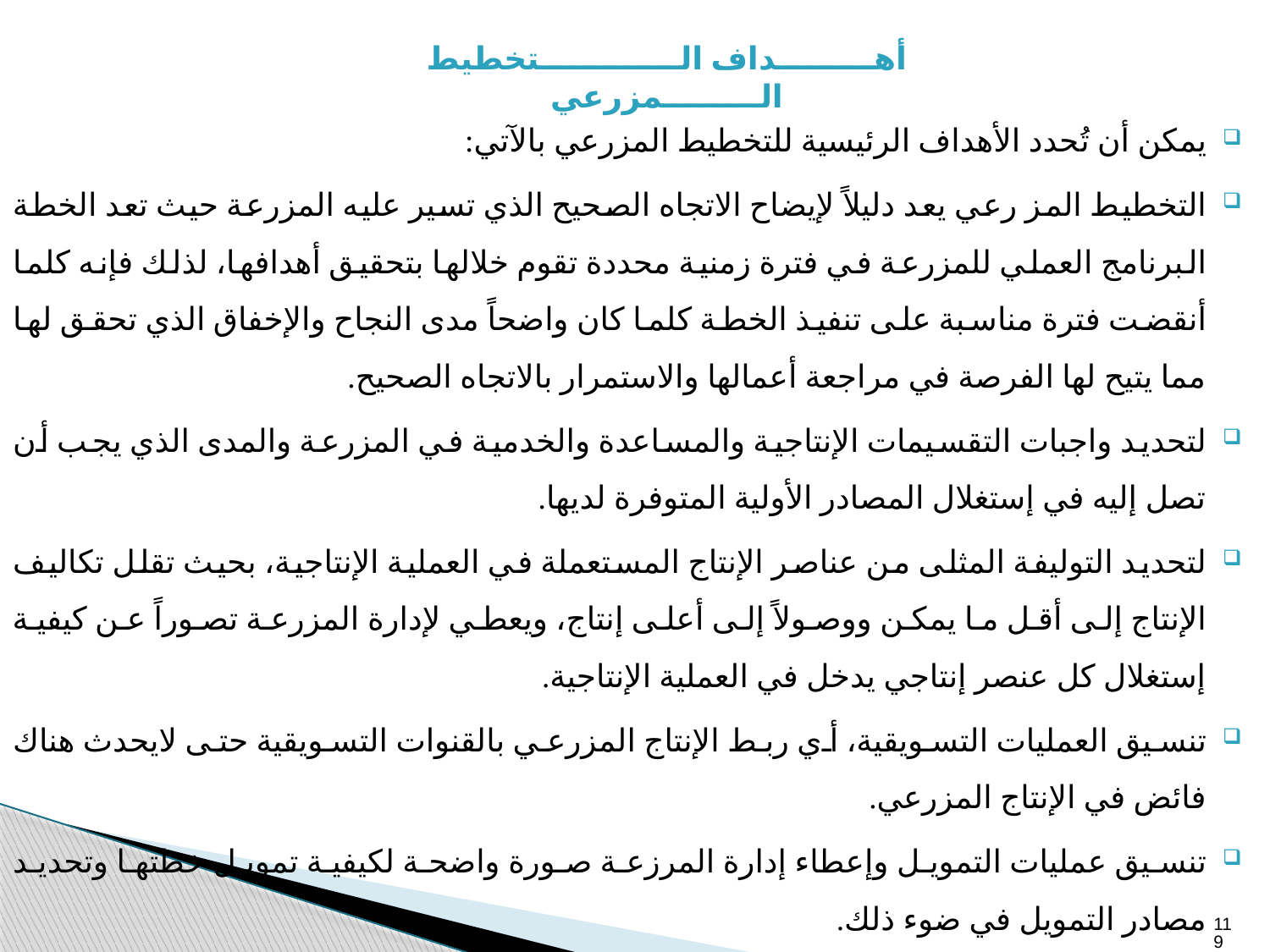

#
أهـــــــــداف الـــــــــــــتخطيط الـــــــــمزرعي
يمكن أن تُحدد الأهداف الرئيسية للتخطيط المزرعي بالآتي:
التخطيط المز رعي يعد دليلاً لإيضاح الاتجاه الصحيح الذي تسير عليه المزرعة حيث تعد الخطة البرنامج العملي للمزرعة في فترة زمنية محددة تقوم خلالها بتحقيق أهدافها، لذلك فإنه كلما أنقضت فترة مناسبة على تنفيذ الخطة كلما كان واضحاً مدى النجاح والإخفاق الذي تحقق لها مما يتيح لها الفرصة في مراجعة أعمالها والاستمرار بالاتجاه الصحيح.
لتحديد واجبات التقسيمات الإنتاجية والمساعدة والخدمية في المزرعة والمدى الذي يجب أن تصل إليه في إستغلال المصادر الأولية المتوفرة لديها.
لتحديد التوليفة المثلى من عناصر الإنتاج المستعملة في العملية الإنتاجية، بحيث تقلل تكاليف الإنتاج إلى أقل ما يمكن ووصولاً إلى أعلى إنتاج، ويعطي لإدارة المزرعة تصوراً عن كيفية إستغلال كل عنصر إنتاجي يدخل في العملية الإنتاجية.
تنسيق العمليات التسويقية، أي ربط الإنتاج المزرعي بالقنوات التسويقية حتى لايحدث هناك فائض في الإنتاج المزرعي.
تنسيق عمليات التمويل وإعطاء إدارة المرزعة صورة واضحة لكيفية تمويل خطتها وتحديد مصادر التمويل في ضوء ذلك.
إدخال الأساليب العملية والتقنية الحديثة في العملية الإنتاجية الزراعية لزيادة الإنتاج وتقليل التكاليف.
119